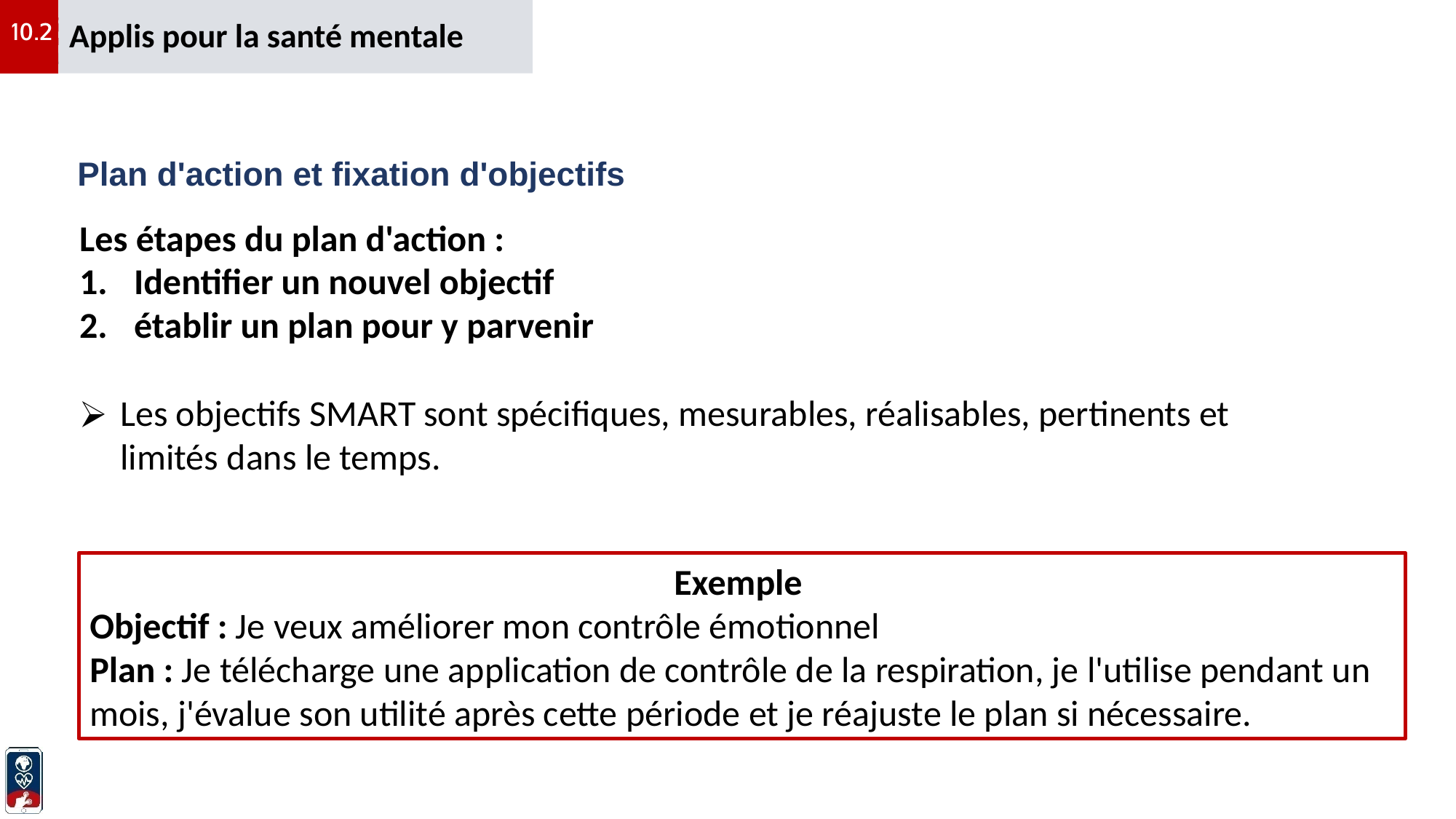

Applis pour la santé mentale

10.2
# Plan d'action et fixation d'objectifs
Les étapes du plan d'action :
Identifier un nouvel objectif
établir un plan pour y parvenir

Les objectifs SMART sont spécifiques, mesurables, réalisables, pertinents et limités dans le temps.
Exemple
Objectif : Je veux améliorer mon contrôle émotionnel
Plan : Je télécharge une application de contrôle de la respiration, je l'utilise pendant un mois, j'évalue son utilité après cette période et je réajuste le plan si nécessaire.